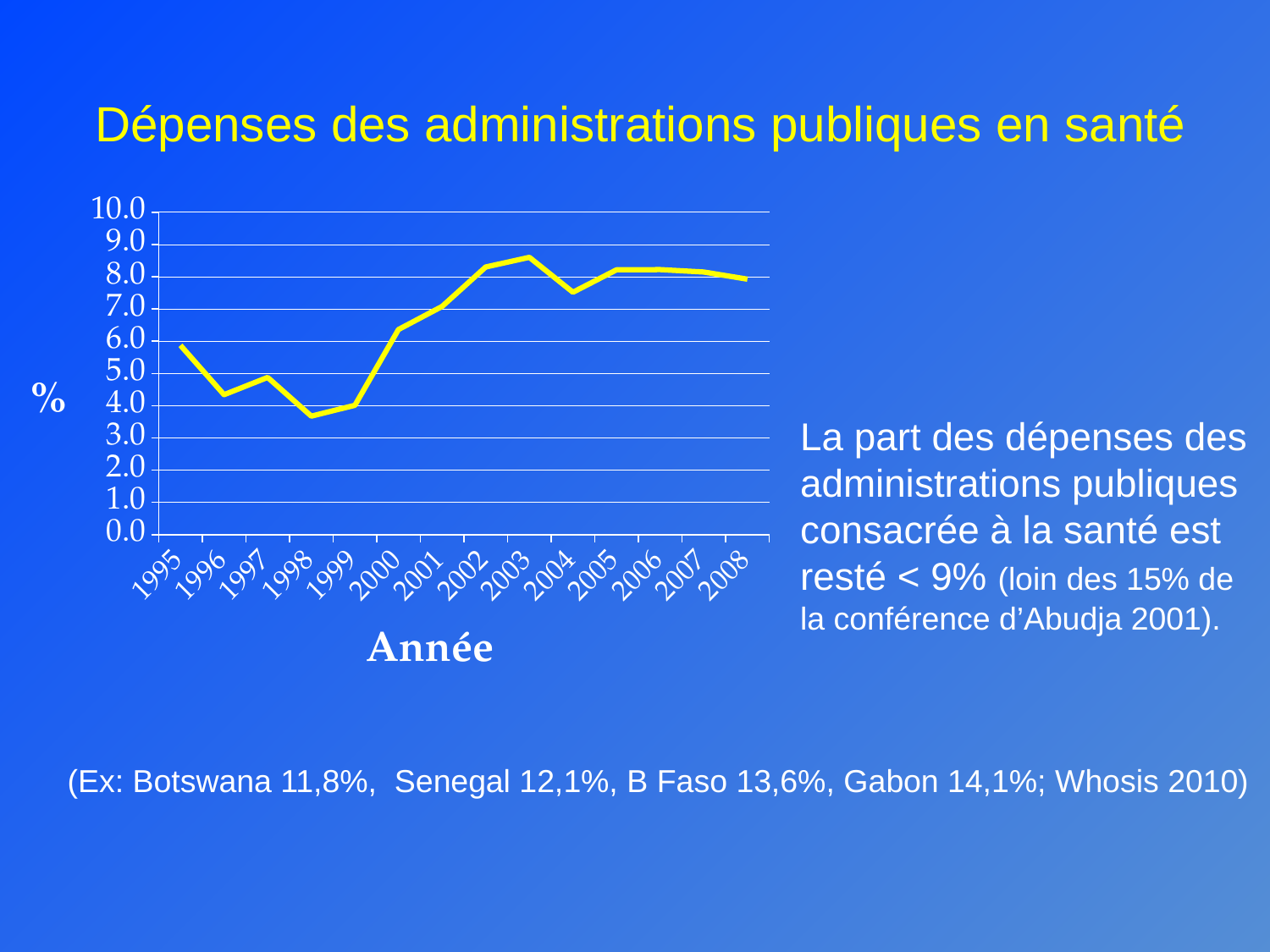

Dépenses des administrations publiques en santé

### Chart

| Category |  |
|---|---|
| 1995 | 5.872904191616766 |
| 1996 | 4.342582706278698 |
| 1997 | 4.877663105585045 |
| 1998 | 3.677022023858034 |
| 1999 | 4.0139068191820355 |
| 2000 | 6.364145436079165 |
| 2001 | 7.080006005953913 |
| 2002 | 8.303626361400807 |
| 2003 | 8.604600432686617 |
| 2004 | 7.520895432024529 |
| 2005 | 8.215948582746947 |
| 2006 | 8.221799929901172 |
| 2007 | 8.148396586715993 |
| 2008 | 7.926692126980389 |
La part des dépenses des administrations publiques consacrée à la santé est resté ˂ 9% (loin des 15% de la conférence d’Abudja 2001).
(Ex: Botswana 11,8%,  Senegal 12,1%, B Faso 13,6%, Gabon 14,1%; Whosis 2010)